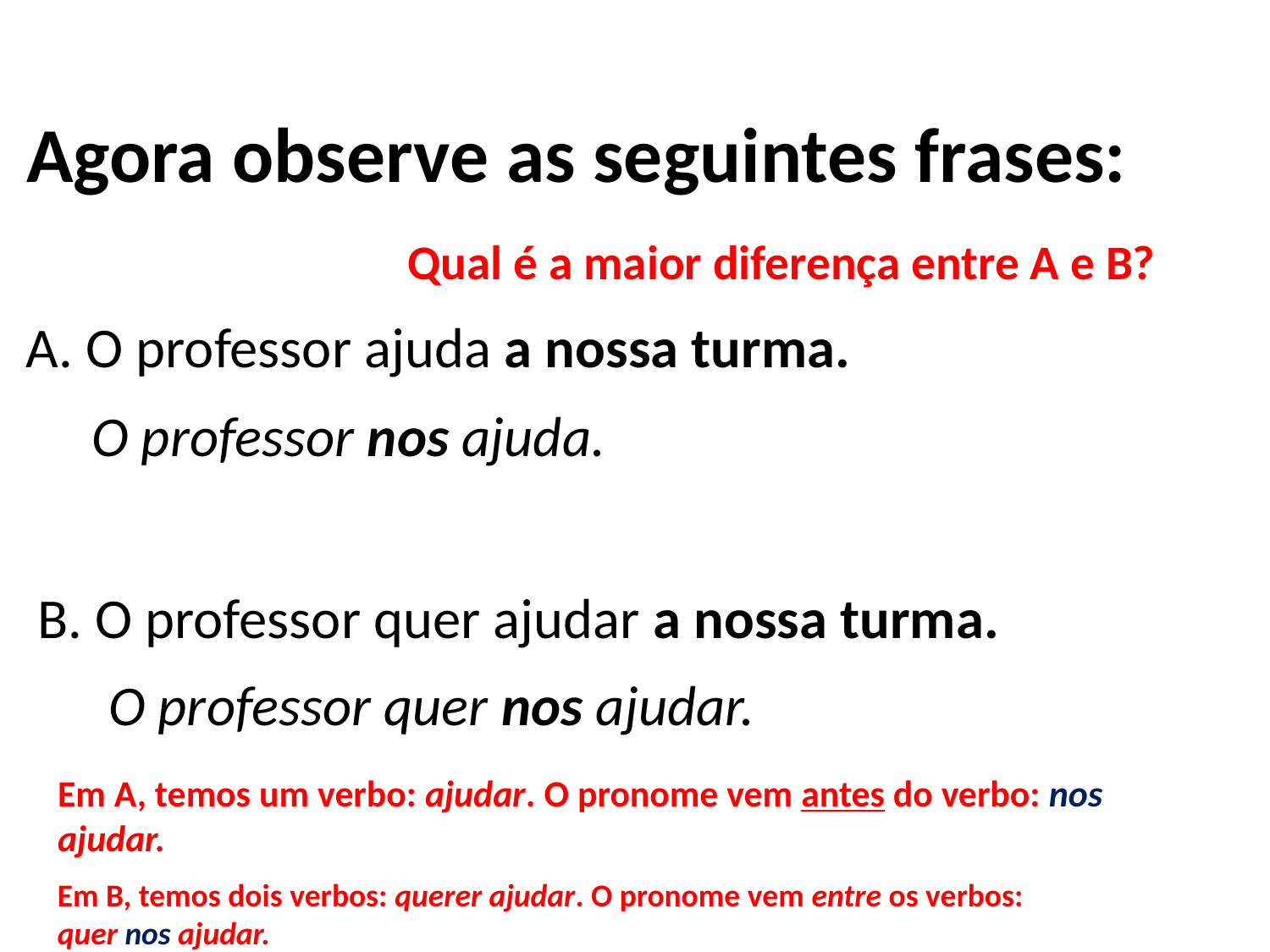

# Agora observe as seguintes frases:
Qual é a maior diferença entre A e B?

A. O professor ajuda a nossa turma.

    O professor nos ajuda.

B. O professor quer ajudar a nossa turma.

    O professor quer nos ajudar.

Em A, temos um verbo: ajudar. O pronome vem antes do verbo: nos ajudar.

Em B, temos dois verbos: querer ajudar. O pronome vem entre os verbos:
quer nos ajudar.